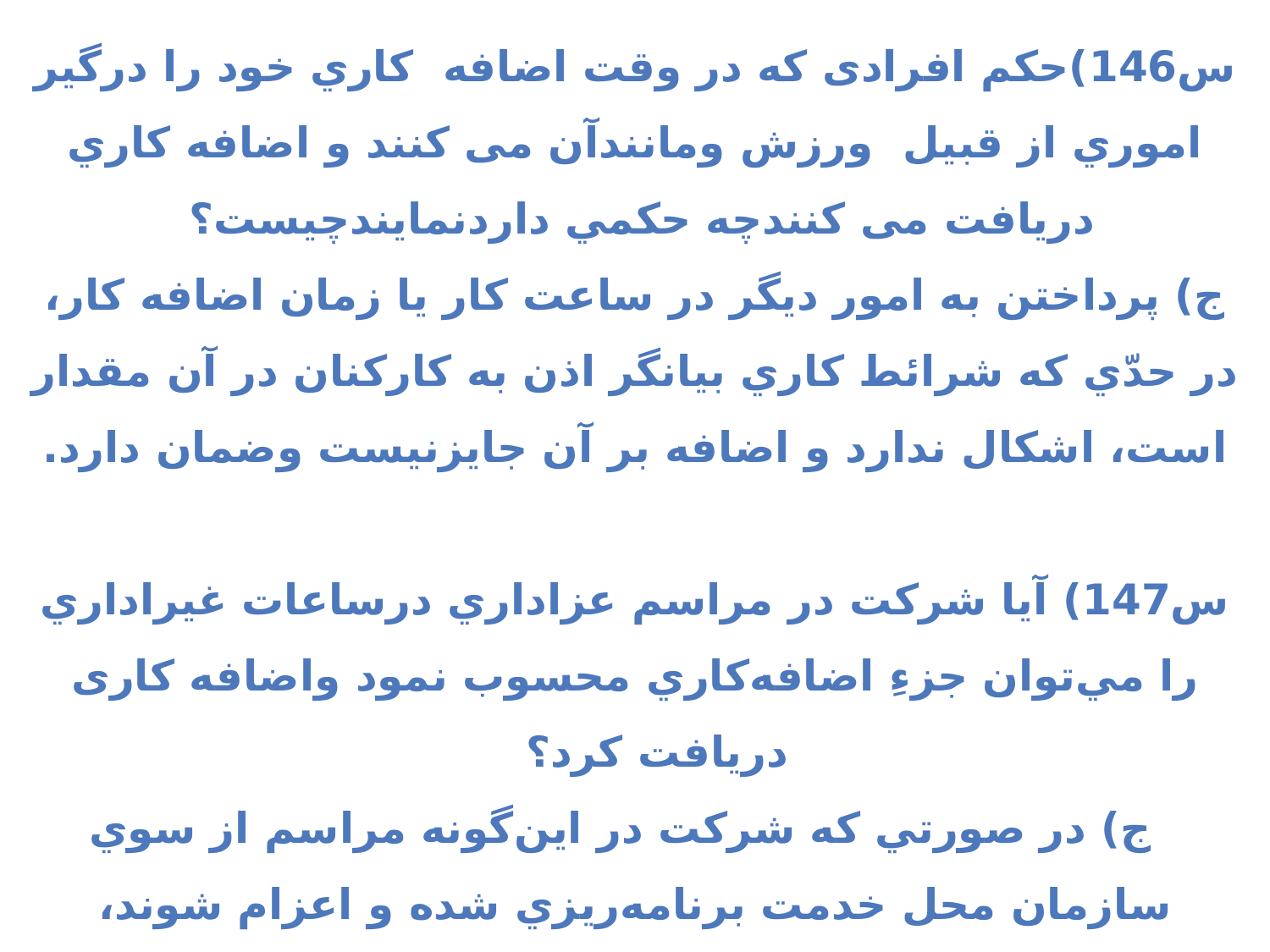

س146)حکم افرادی که در وقت اضافه  كاري خود را درگير اموري از قبيل  ورزش ومانندآن می کنند و اضافه كاري دریافت می کنندچه حكمي داردنمایندچیست؟
ج) پرداختن به امور ديگر در ساعت كار يا زمان اضافه كار، در حدّي كه شرائط كاري بيانگر اذن به كاركنان در آن مقدار است، اشكال ندارد و اضافه بر آن جایزنیست وضمان دارد.

س147) آيا شركت در مراسم عزاداري درساعات غيراداري را مي‌توان جزءِ اضافه‌كاري محسوب نمود واضافه کاری دریافت کرد؟
  ج) در صورتي كه شركت در اين‌گونه مراسم از سوي سازمان محل خدمت برنامه‌ريزي شده و اعزام شوند، مأموريت محسوب شده و مي‌توانند اضافه‌كاري دريافت نمايند، ولي در صورتيكه با تصميم فردي به صورت شخصي شركت نمايند، نمي‌توانند اضافه‌كار دريافت نمايند.